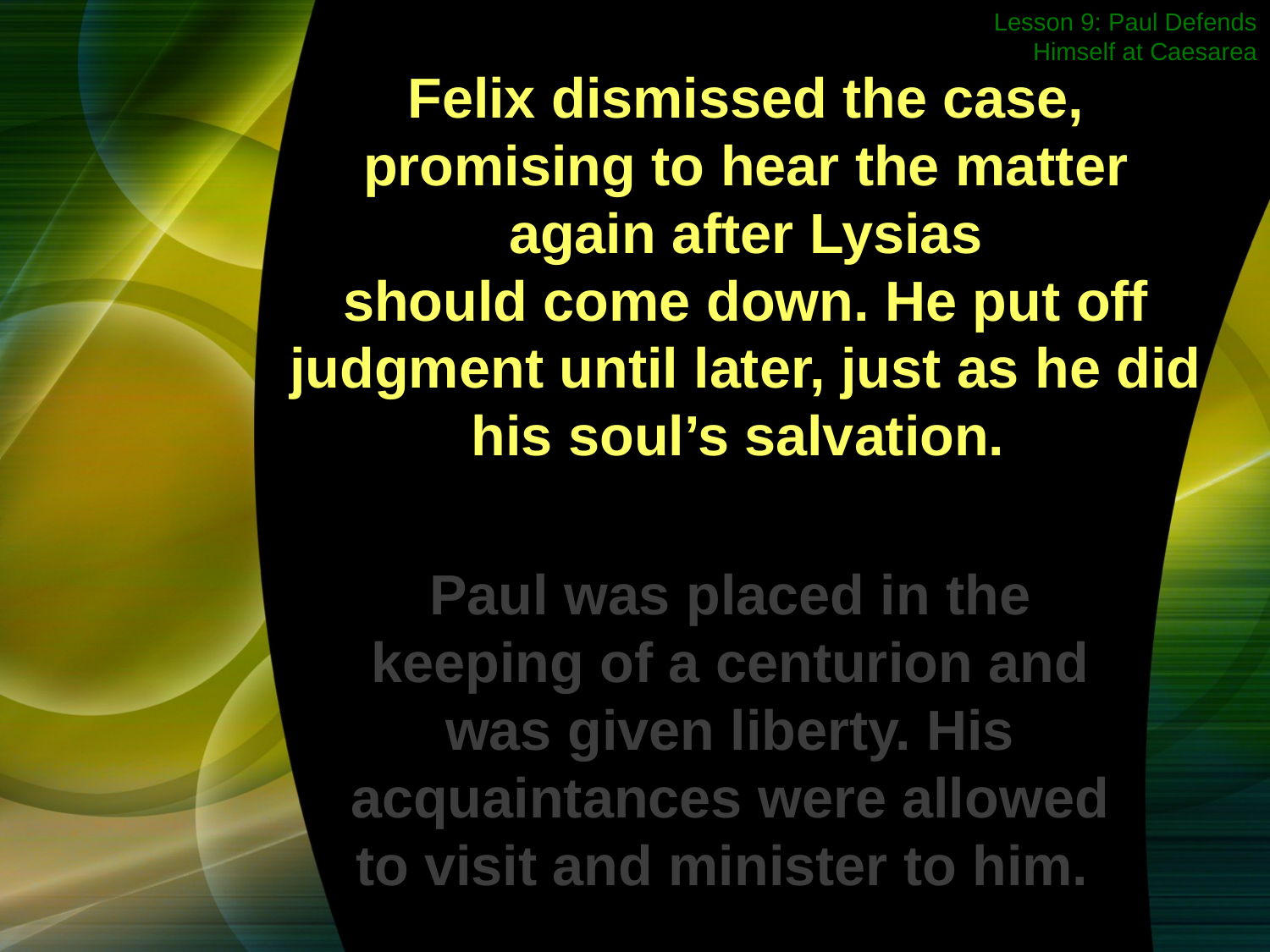

Lesson 9: Paul Defends Himself at Caesarea
Felix dismissed the case, promising to hear the matter again after Lysias
should come down. He put off judgment until later, just as he did his soul’s salvation.
Paul was placed in the keeping of a centurion and was given liberty. His
acquaintances were allowed to visit and minister to him.